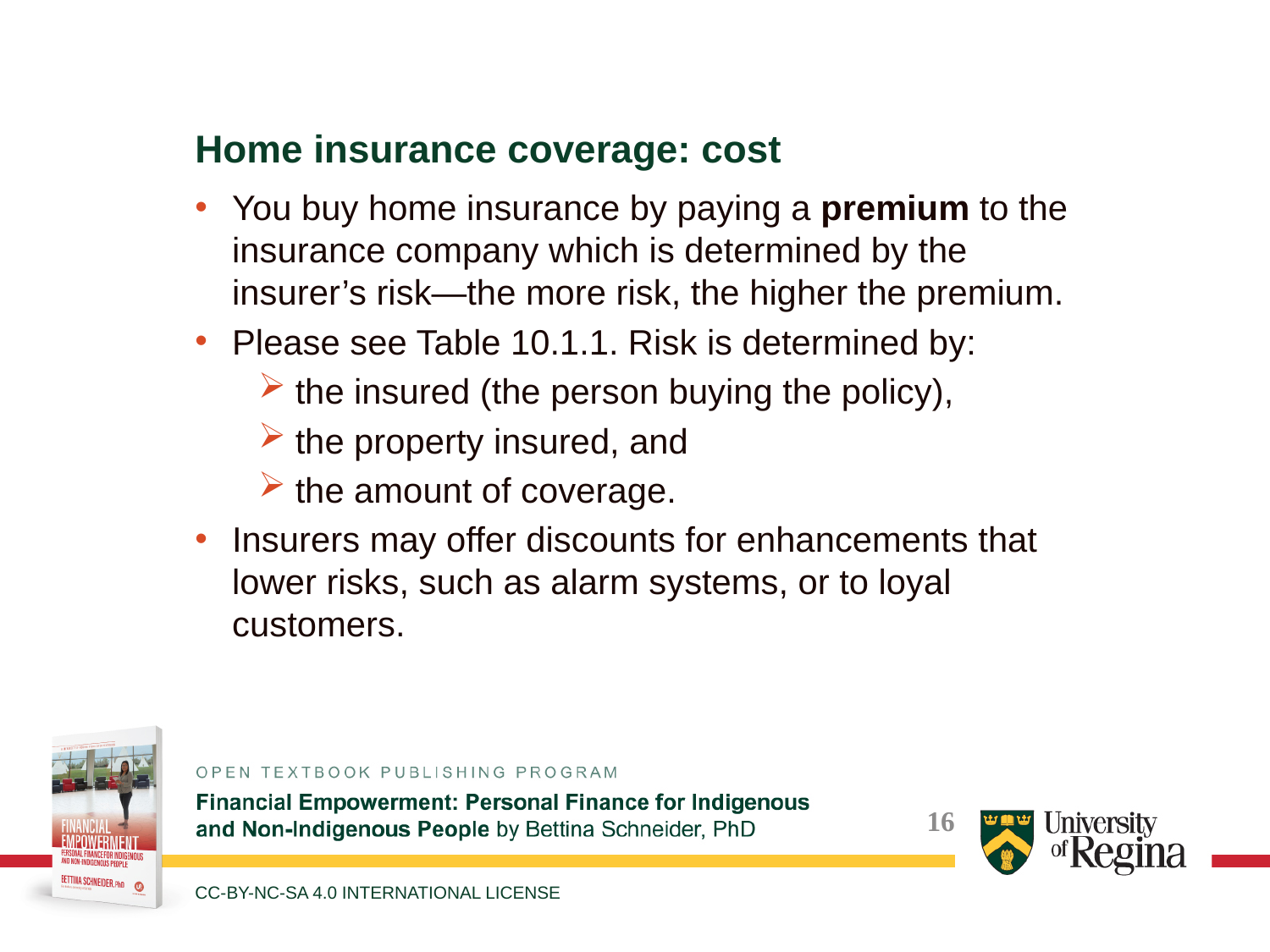

Home insurance coverage: cost
You buy home insurance by paying a premium to the insurance company which is determined by the insurer’s risk—the more risk, the higher the premium.
Please see Table 10.1.1. Risk is determined by:
the insured (the person buying the policy),
the property insured, and
the amount of coverage.
Insurers may offer discounts for enhancements that lower risks, such as alarm systems, or to loyal customers.
CC-BY-NC-SA 4.0 INTERNATIONAL LICENSE